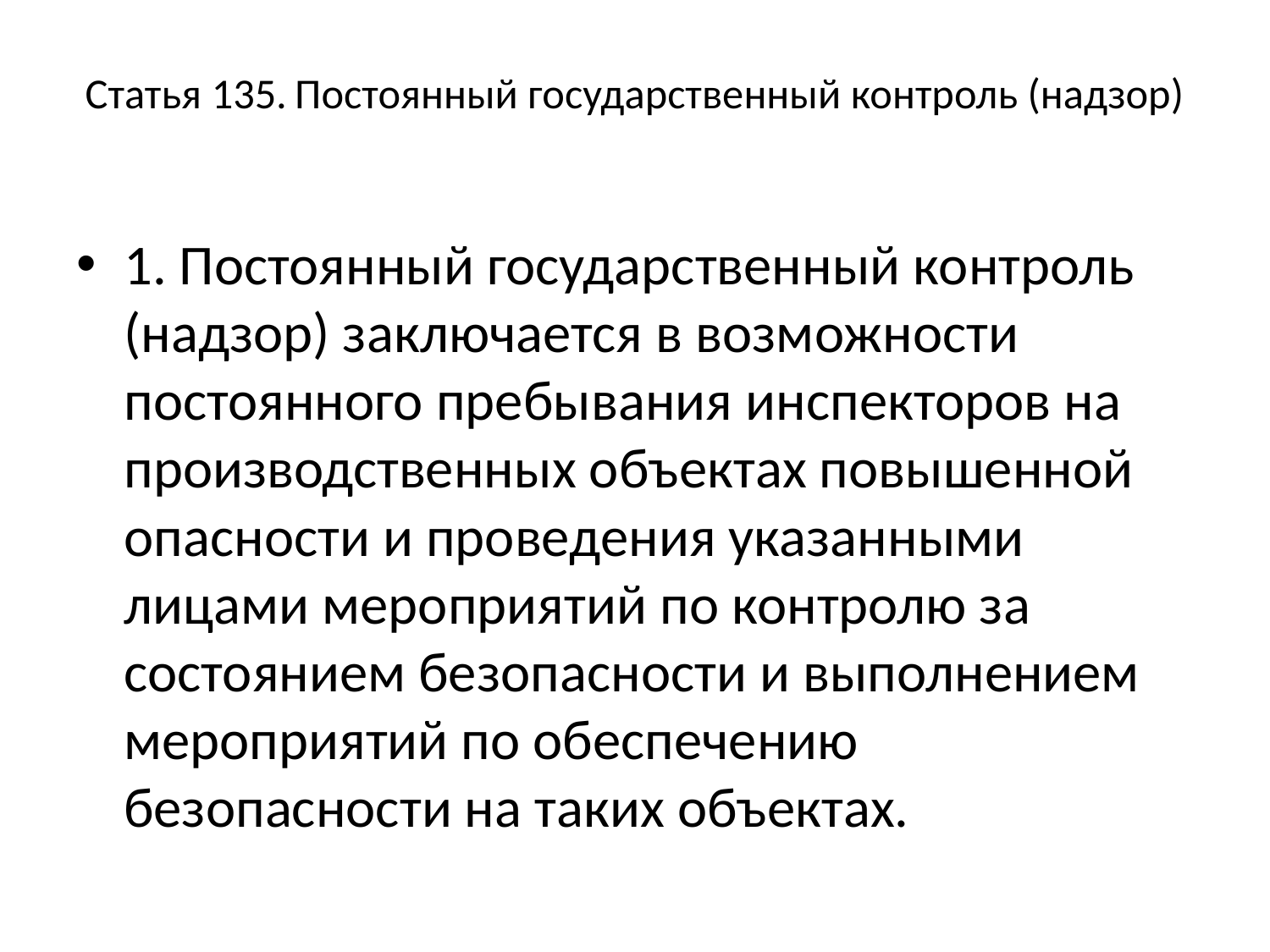

# Статья 135.	Постоянный государственный контроль (надзор)
1. Постоянный государственный контроль (надзор) заключается в возможности постоянного пребывания инспекторов на производственных объектах повышенной опасности и проведения указанными лицами мероприятий по контролю за состоянием безопасности и выполнением мероприятий по обеспечению безопасности на таких объектах.